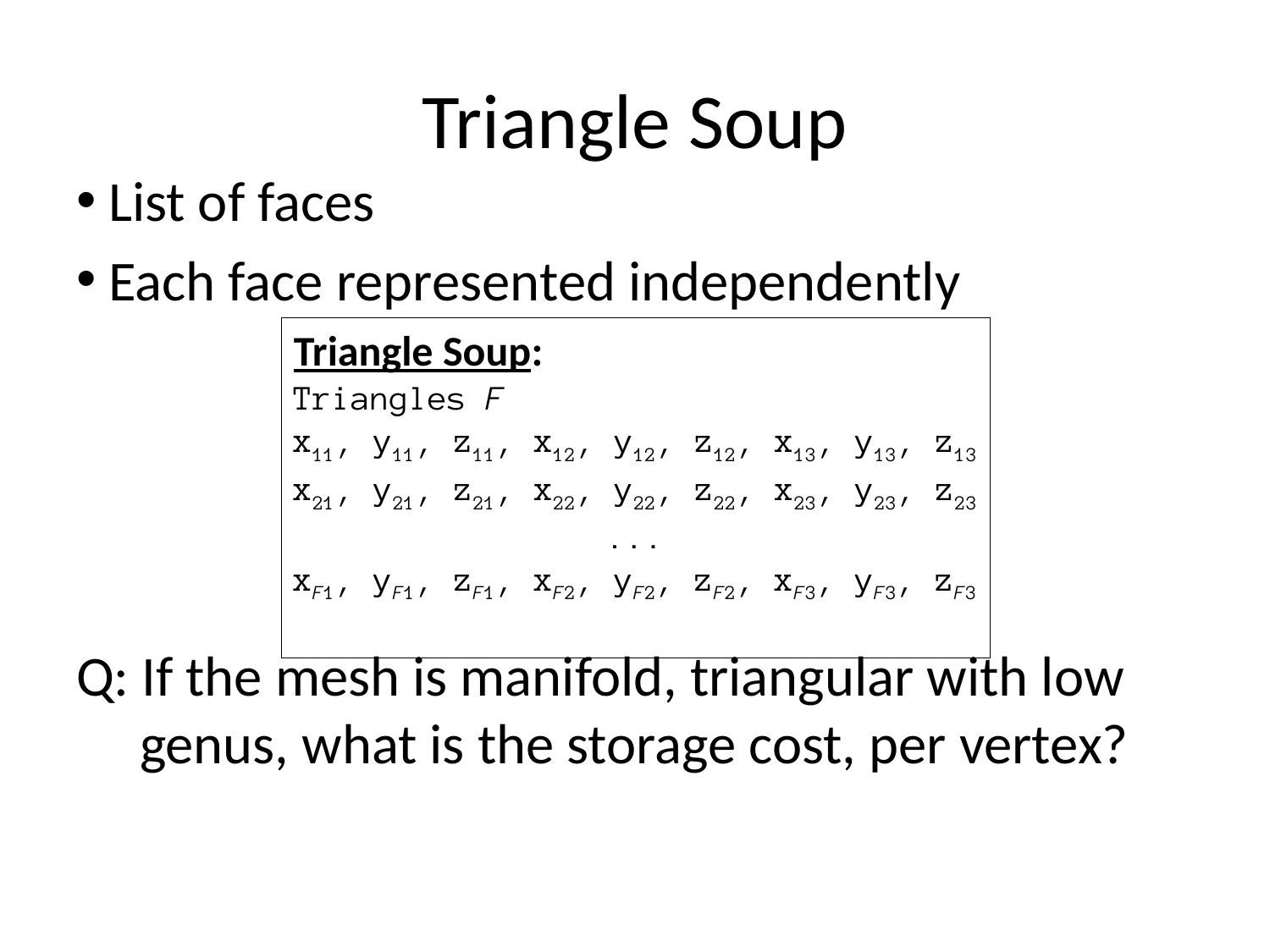

# Triangle Soup
List of faces
Each face represented independently

Q: If the mesh is manifold, triangular with low genus, what is the storage cost, per vertex?
Triangle Soup:
Triangles F
x11, y11, z11, x12, y12, z12, x13, y13, z13
x21, y21, z21, x22, y22, z22, x23, y23, z23
...
xF1, yF1, zF1, xF2, yF2, zF2, xF3, yF3, zF3